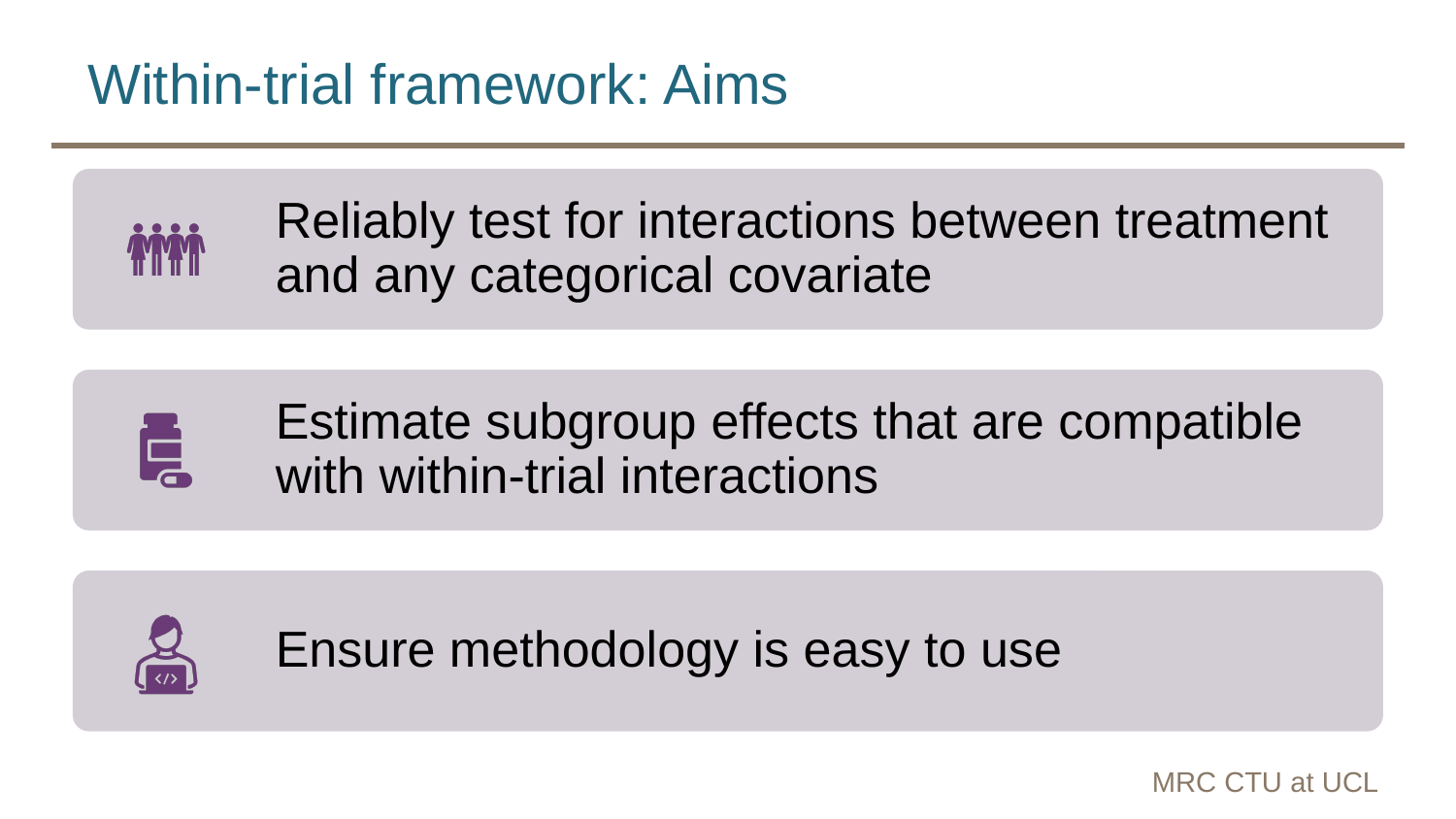

# Within-trial framework: Aims
Reliably test for interactions between treatment and any categorical covariate
Estimate subgroup effects that are compatible with within-trial interactions
Ensure methodology is easy to use